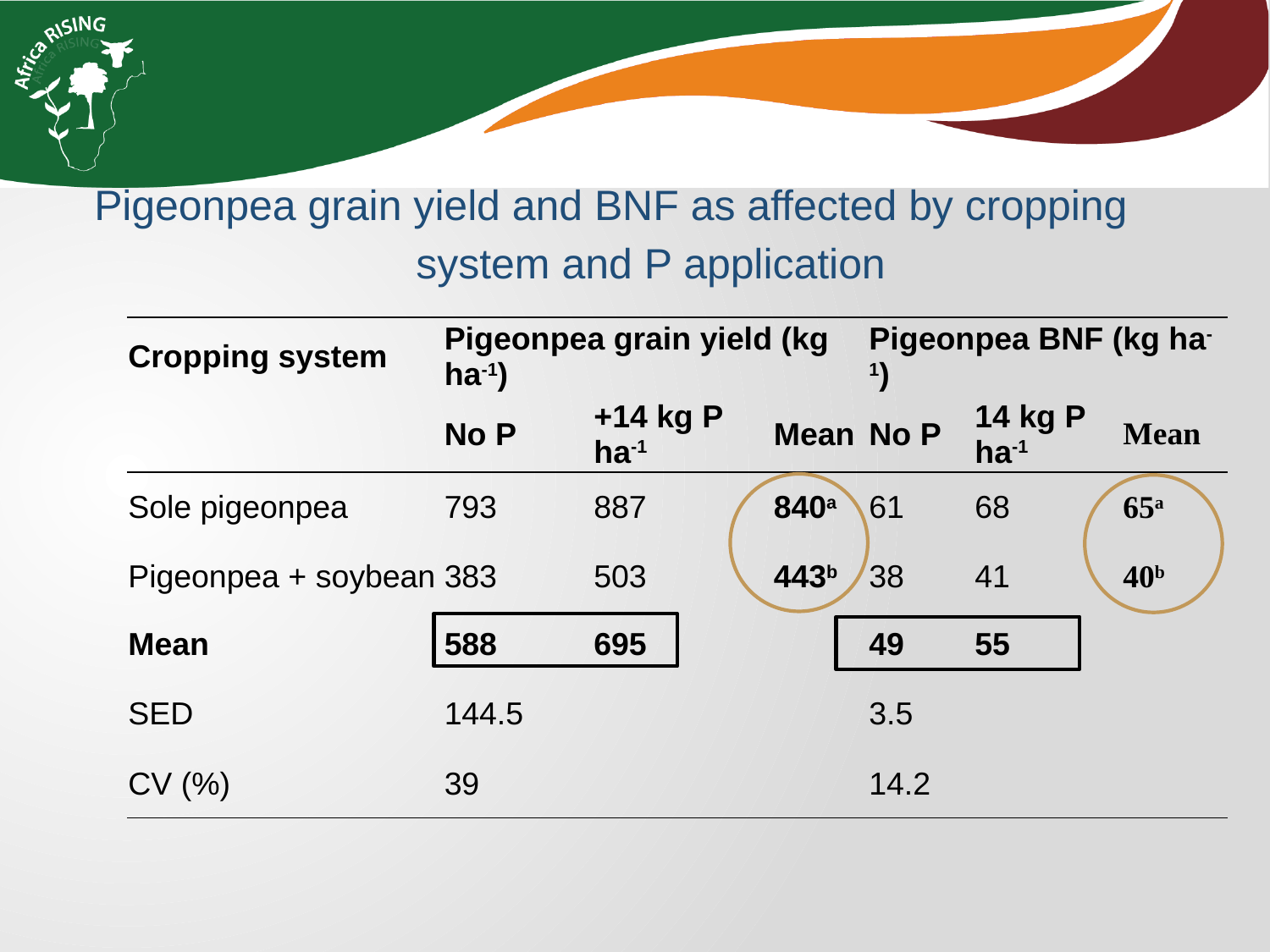

Pigeonpea grain yield and BNF as affected by cropping system and P application
| Cropping system | Pigeonpea grain yield (kg ha-1) |  |  | Pigeonpea BNF (kg ha-1) |  |  |
| --- | --- | --- | --- | --- | --- | --- |
|  | No P | +14 kg P ha-1 | Mean | No P | 14 kg P ha-1 | Mean |
| Sole pigeonpea | 793 | 887 | 840a | 61 | 68 | 65a |
| Pigeonpea + soybean | 383 | 503 | 443b | 38 | 41 | 40b |
| Mean | 588 | 695 |  | 49 | 55 |  |
| SED | 144.5 |  |  | 3.5 |  |  |
| CV (%) | 39 |  |  | 14.2 |  |  |